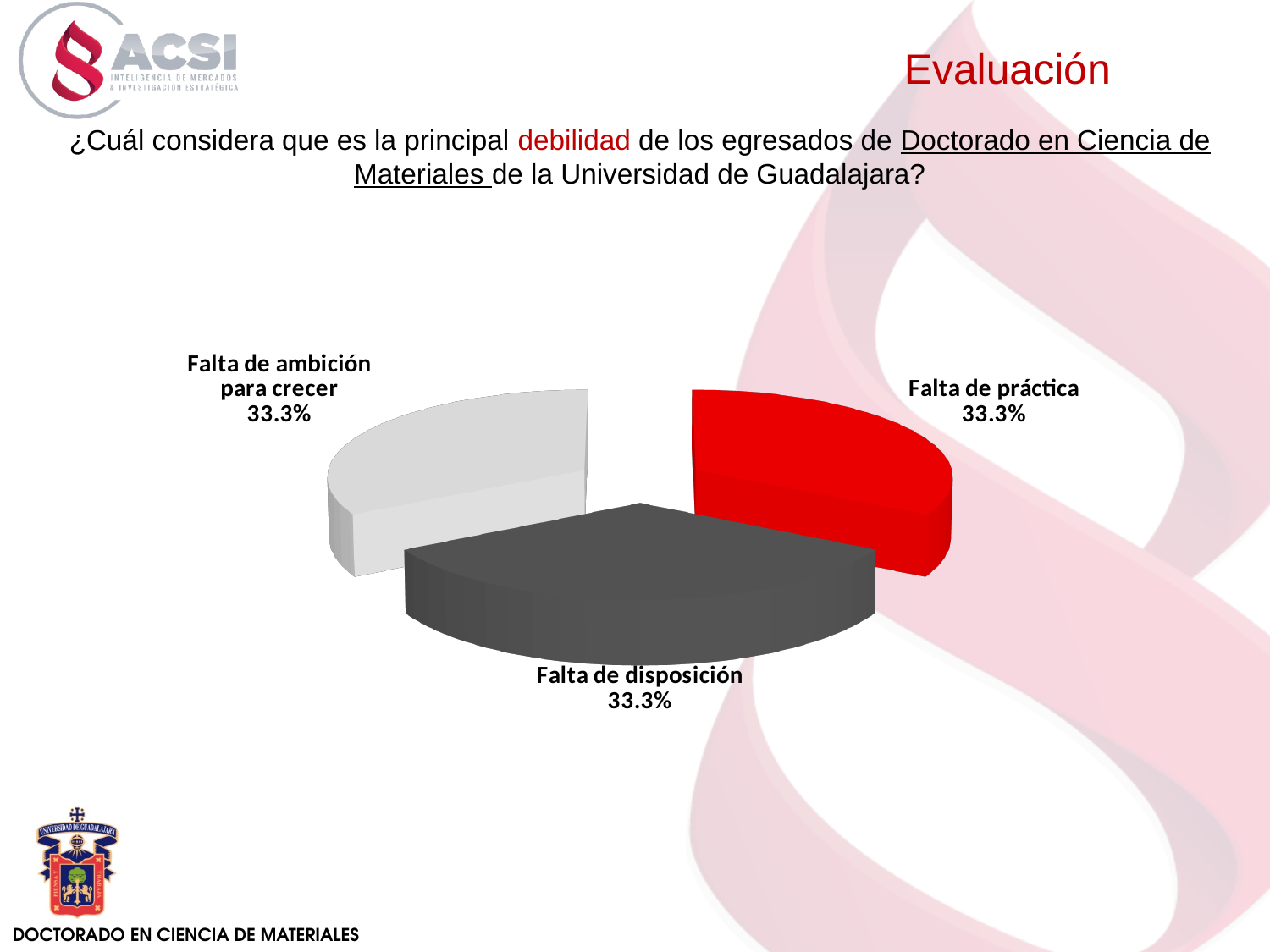

Evaluación
¿Cuál considera que es la principal debilidad de los egresados de Doctorado en Ciencia de Materiales de la Universidad de Guadalajara?

[unsupported chart]